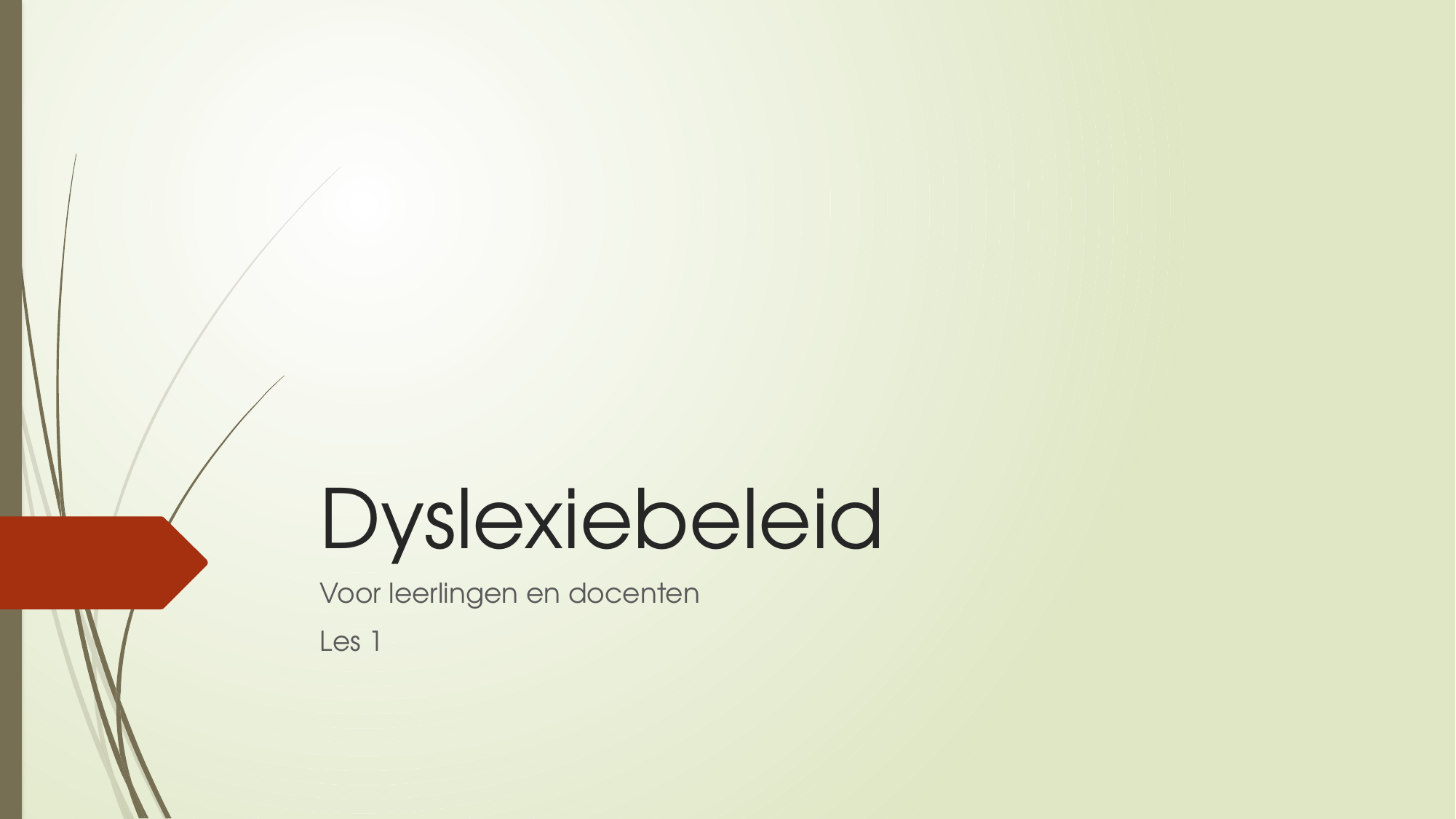

# Dyslexiebeleid
Voor leerlingen en docenten
Les 1